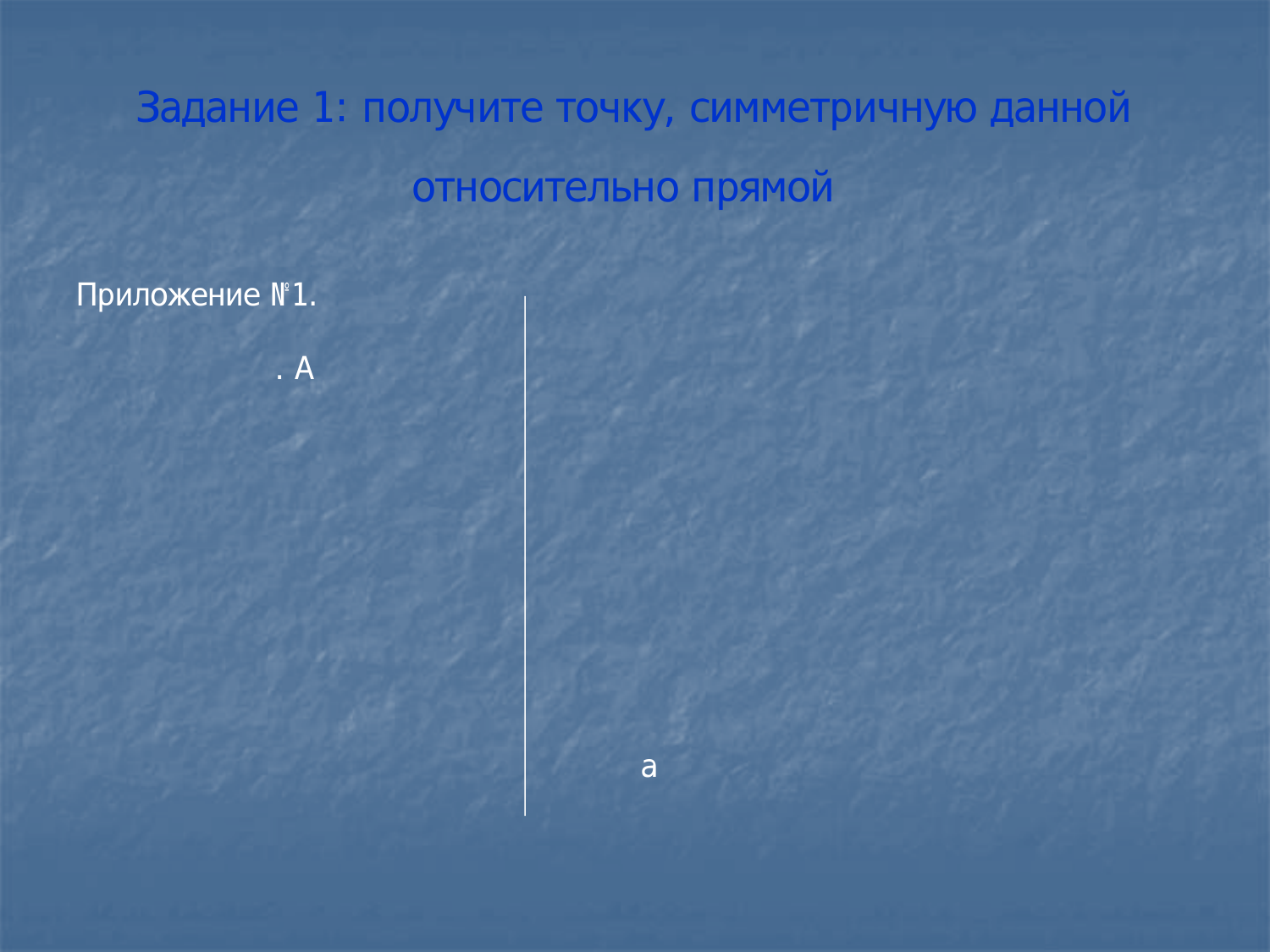

# Задание 1: получите точку, симметричную данной относительно прямой
Приложение №1.

                    . А

                                                    а